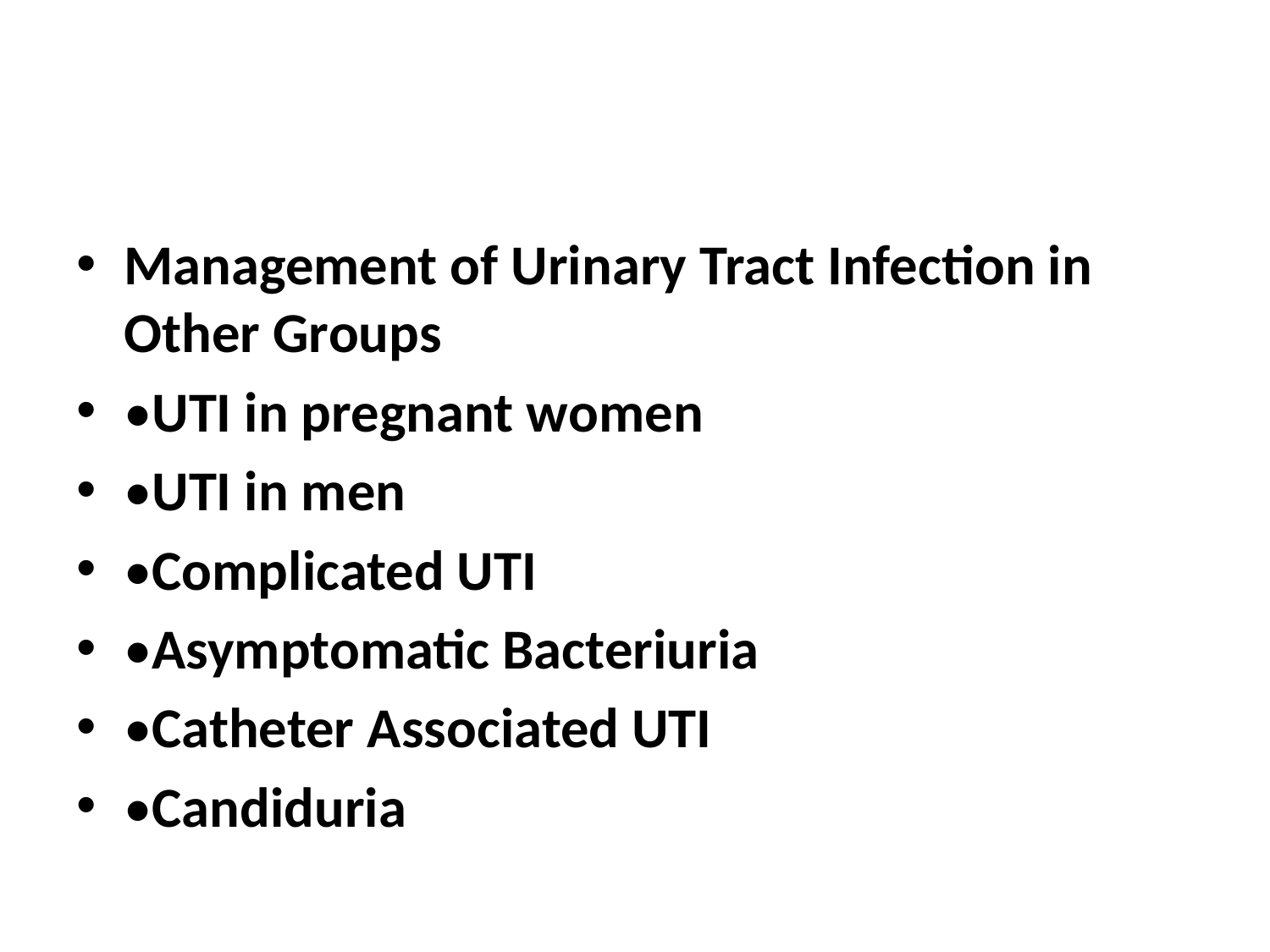

#
Management of Urinary Tract Infection in Other Groups
•UTI in pregnant women
•UTI in men
•Complicated UTI
•Asymptomatic Bacteriuria
•Catheter Associated UTI
•Candiduria